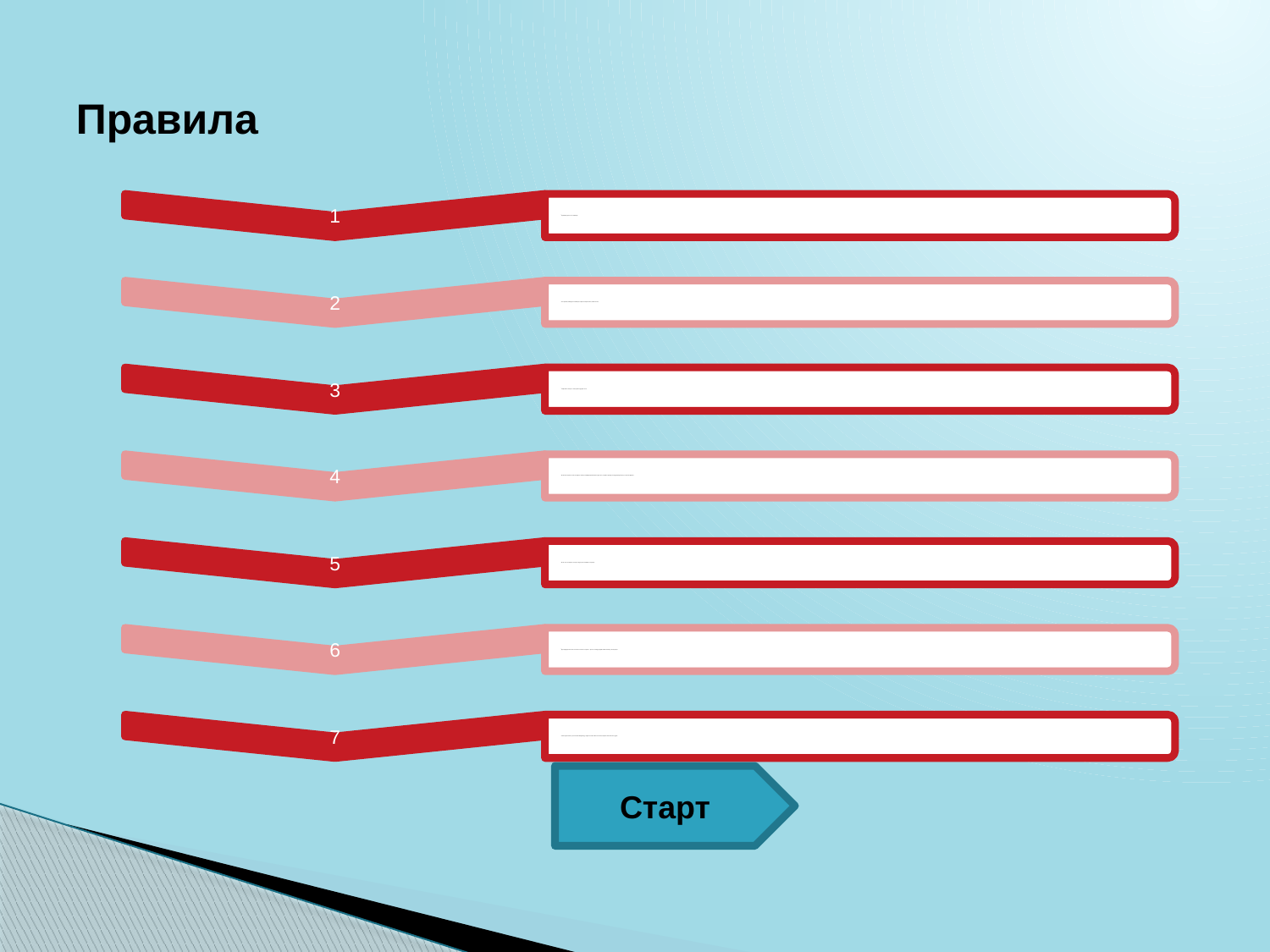

# Правила
1
Играющие делятся на  команды;
2
По  жребию, команда, начинающая первой,  выбирает мяч, нажав на него;
3
4
Открывается вопрос, на который надо дать ответ;
Если  ответ неверный, то вопрос адресуется команде-сопернице
5
Если ответ верный, то мяч попадает в кольцо и команда зарабатывает одно очко, а игроки переходят к следующему вопросу по кнопке «Далее»
Для подведения итогов после ответа на все вопросы с третьего слайда уходим, нажав на кнопку «Конец игры»
6
Очки подсчитывает учитель или команды ведут подсчёт очков самостоятельно, выбрав ответственного судью
7

Старт